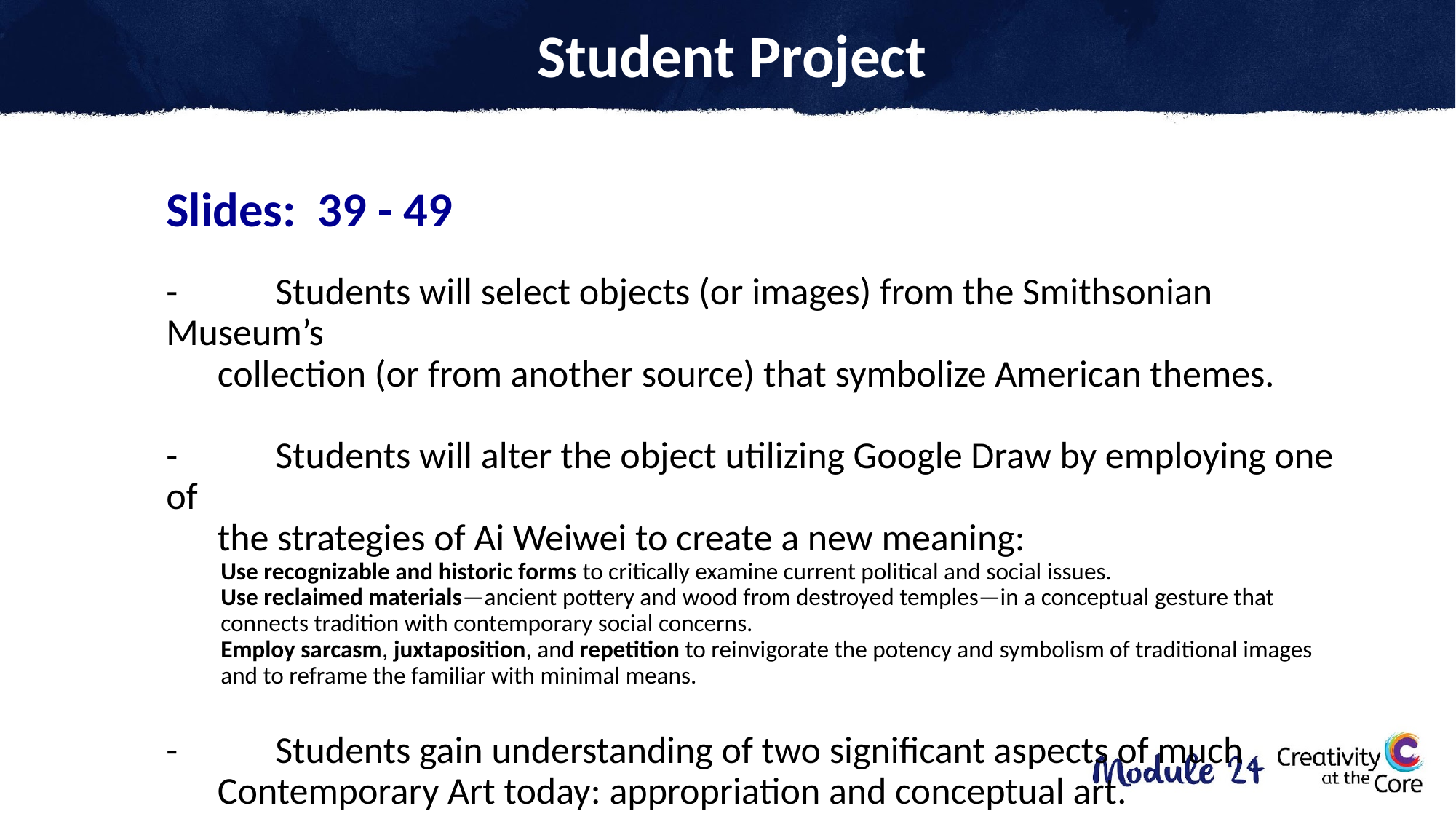

# Student Project
Slides:  39 - 49

-	Students will select objects (or images) from the Smithsonian Museum’s
      collection (or from another source) that symbolize American themes.

-	Students will alter the object utilizing Google Draw by employing one of
      the strategies of Ai Weiwei to create a new meaning:
Use recognizable and historic forms to critically examine current political and social issues.
 	Use reclaimed materials—ancient pottery and wood from destroyed temples—in a conceptual gesture that connects tradition with contemporary social concerns.
Employ sarcasm, juxtaposition, and repetition to reinvigorate the potency and symbolism of traditional images and to reframe the familiar with minimal means.

-	Students gain understanding of two significant aspects of much
      Contemporary Art today: appropriation and conceptual art.